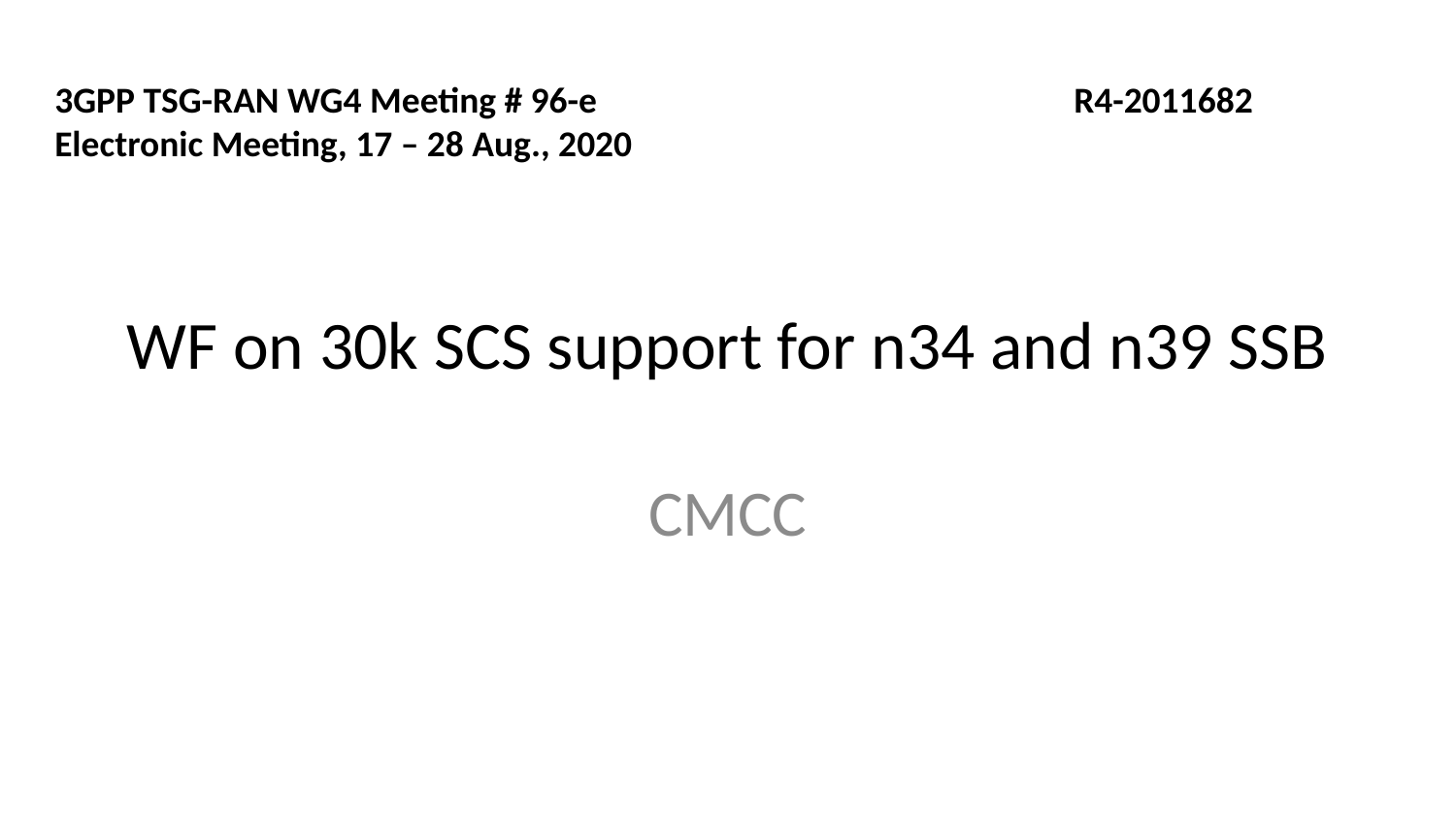

3GPP TSG-RAN WG4 Meeting # 96-e     			R4-2011682
Electronic Meeting, 17 – 28 Aug., 2020

# WF on 30k SCS support for n34 and n39 SSB
CMCC